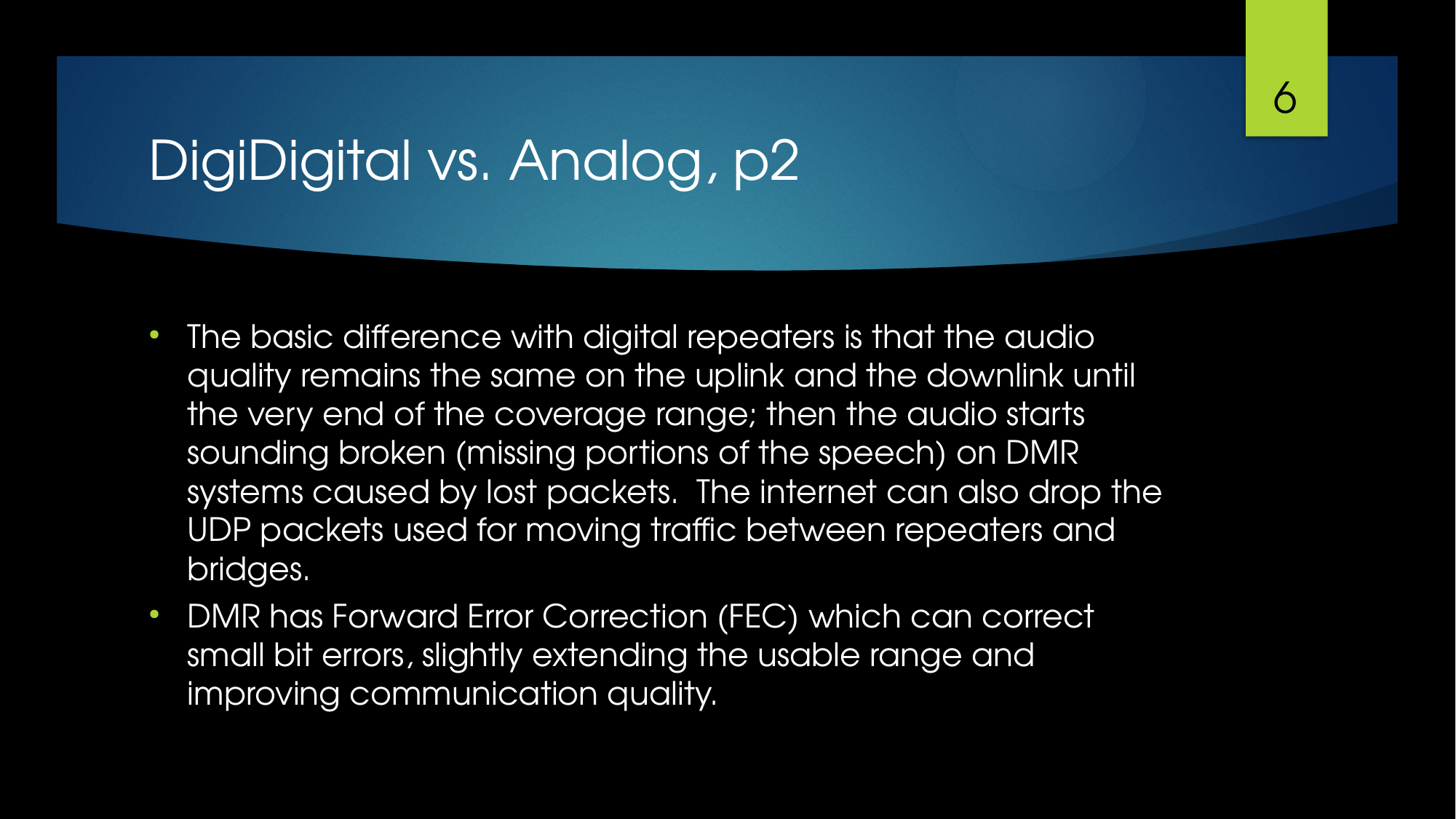

6
# DigiDigital vs. Analog, p2
The basic difference with digital repeaters is that the audio quality remains the same on the uplink and the downlink until the very end of the coverage range; then the audio starts sounding broken (missing portions of the speech) on DMR systems caused by lost packets.  The internet can also drop the UDP packets used for moving traffic between repeaters and bridges.
DMR has Forward Error Correction (FEC) which can correct small bit errors, slightly extending the usable range and improving communication quality.